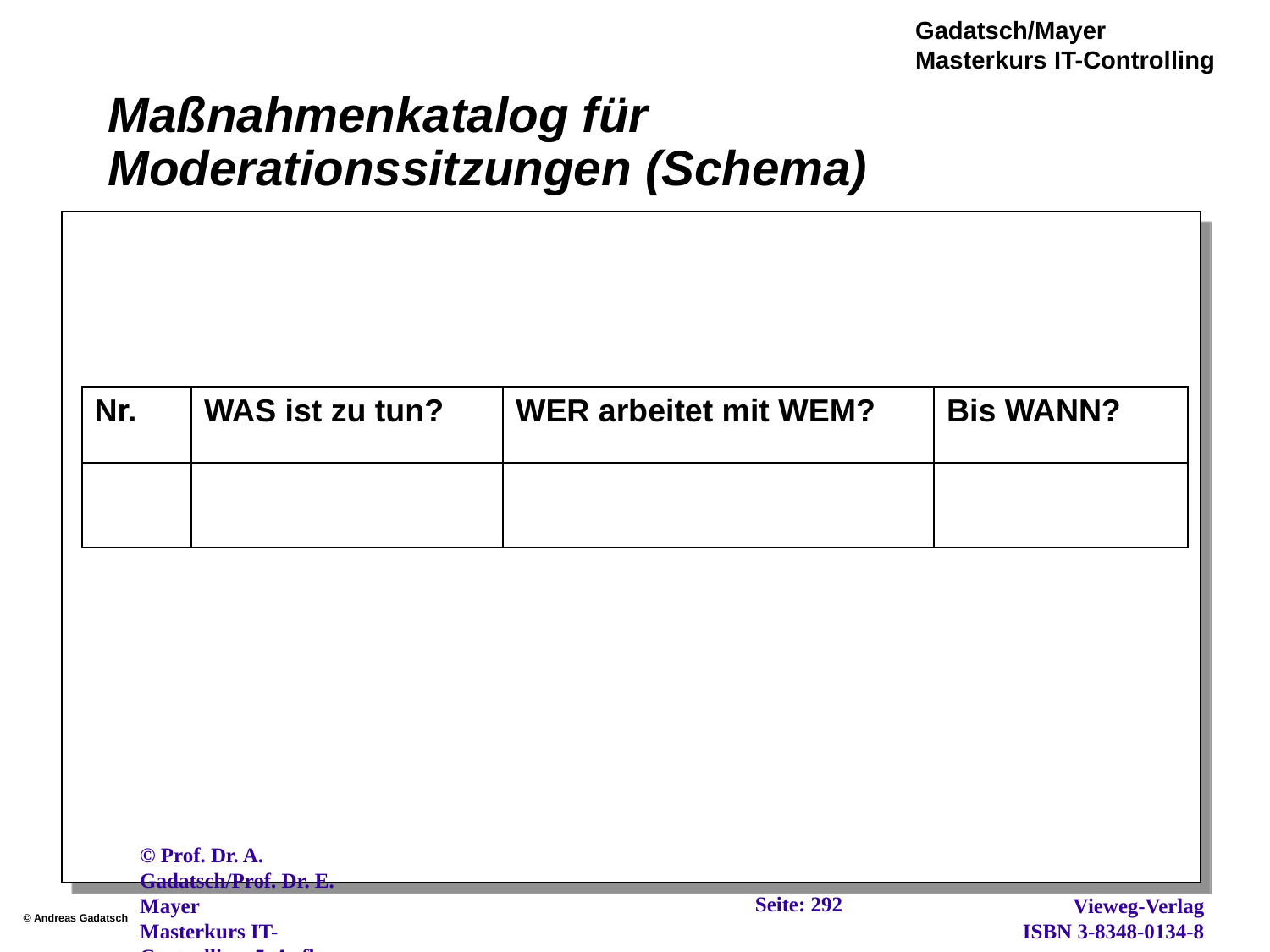

# Maßnahmenkatalog für Moderationssitzungen (Schema)
| Nr. | WAS ist zu tun? | WER arbeitet mit WEM? | Bis WANN? |
| --- | --- | --- | --- |
|  |  |  |  |

Seite: 292

© Prof. Dr. A. Gadatsch/Prof. Dr. E. Mayer
Masterkurs IT-Controlling, 5. Aufl., Wiesbaden, 2012